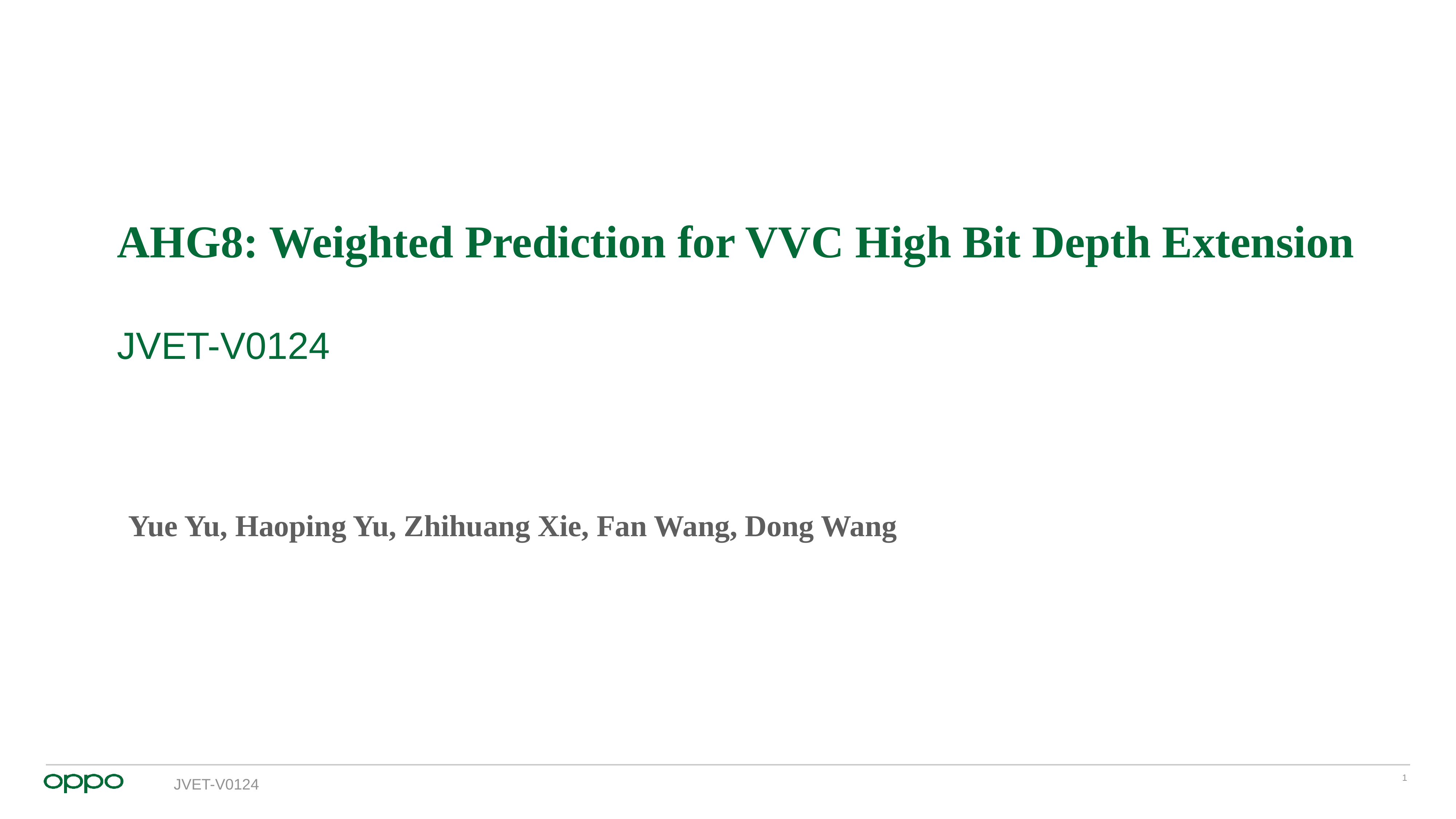

# AHG8: Weighted Prediction for VVC High Bit Depth Extension JVET-V0124
Yue Yu, Haoping Yu, Zhihuang Xie, Fan Wang, Dong Wang
JVET-V0124